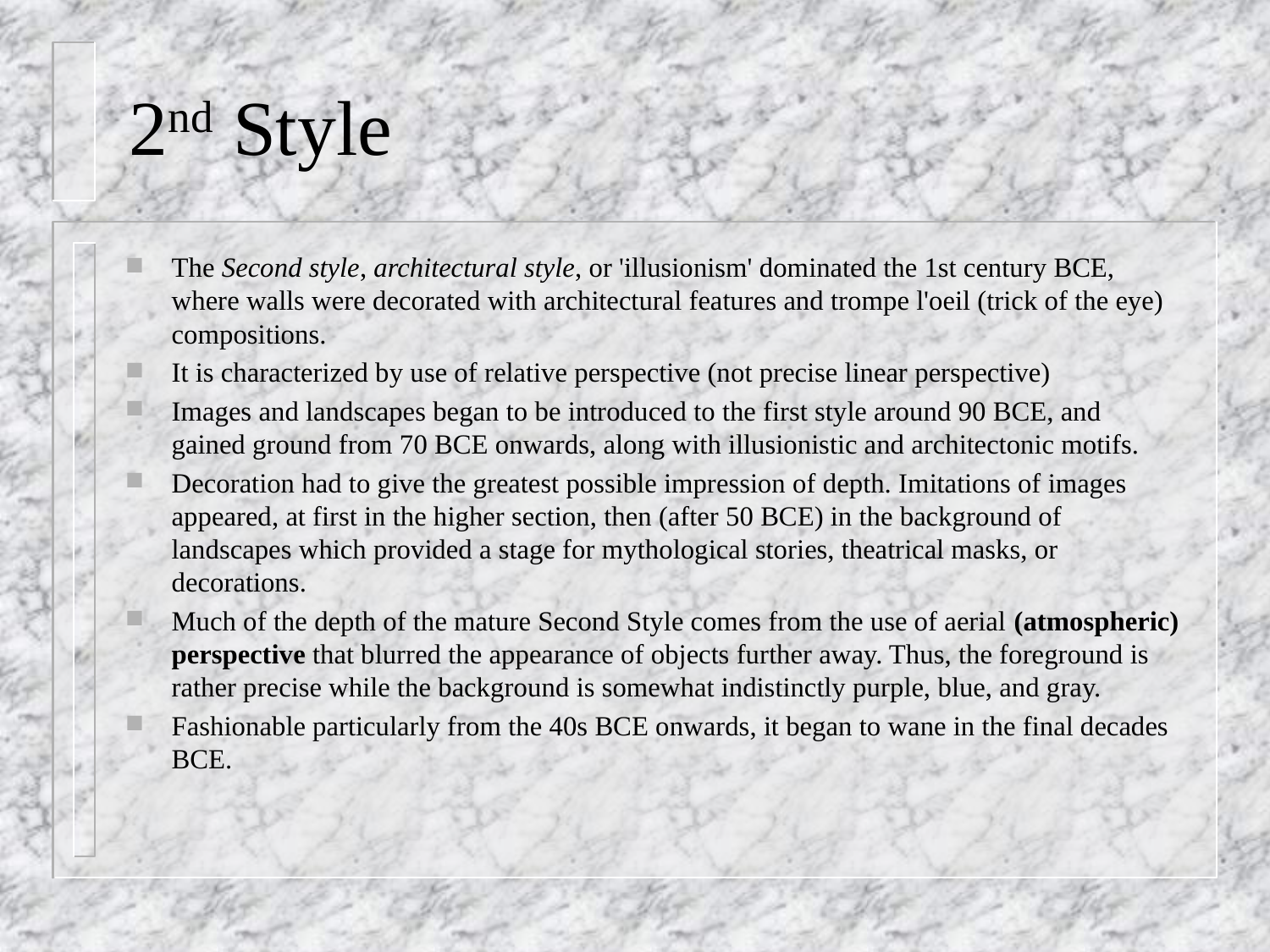

# 2nd Style
The Second style, architectural style, or 'illusionism' dominated the 1st century BCE, where walls were decorated with architectural features and trompe l'oeil (trick of the eye) compositions.
It is characterized by use of relative perspective (not precise linear perspective)
Images and landscapes began to be introduced to the first style around 90 BCE, and gained ground from 70 BCE onwards, along with illusionistic and architectonic motifs.
Decoration had to give the greatest possible impression of depth. Imitations of images appeared, at first in the higher section, then (after 50 BCE) in the background of landscapes which provided a stage for mythological stories, theatrical masks, or decorations.
Much of the depth of the mature Second Style comes from the use of aerial (atmospheric) perspective that blurred the appearance of objects further away. Thus, the foreground is rather precise while the background is somewhat indistinctly purple, blue, and gray.
Fashionable particularly from the 40s BCE onwards, it began to wane in the final decades BCE.